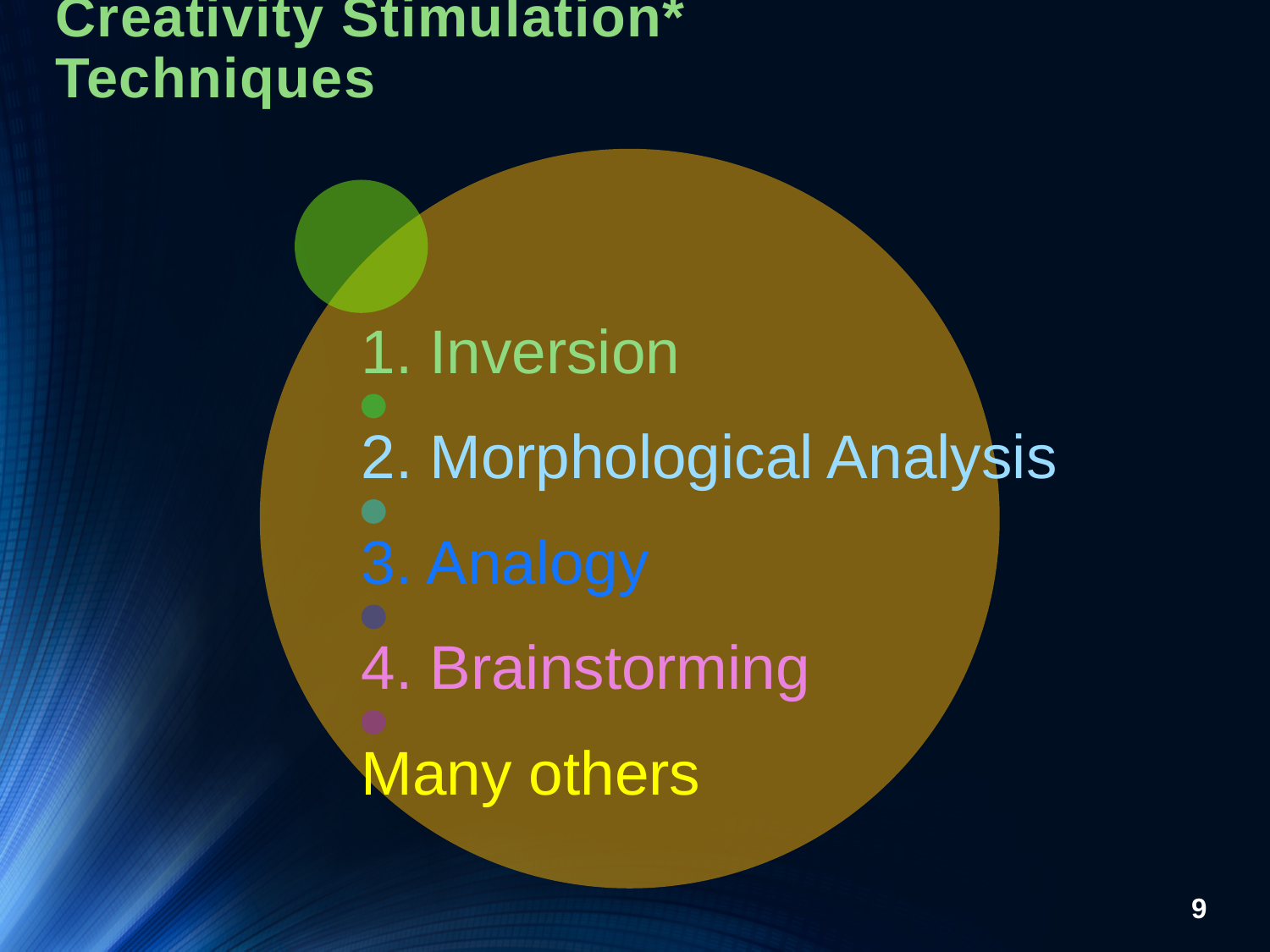

Creativity Stimulation* Techniques

1. Inversion
2. Morphological Analysis
3. Analogy
4. Brainstorming
Many others
9